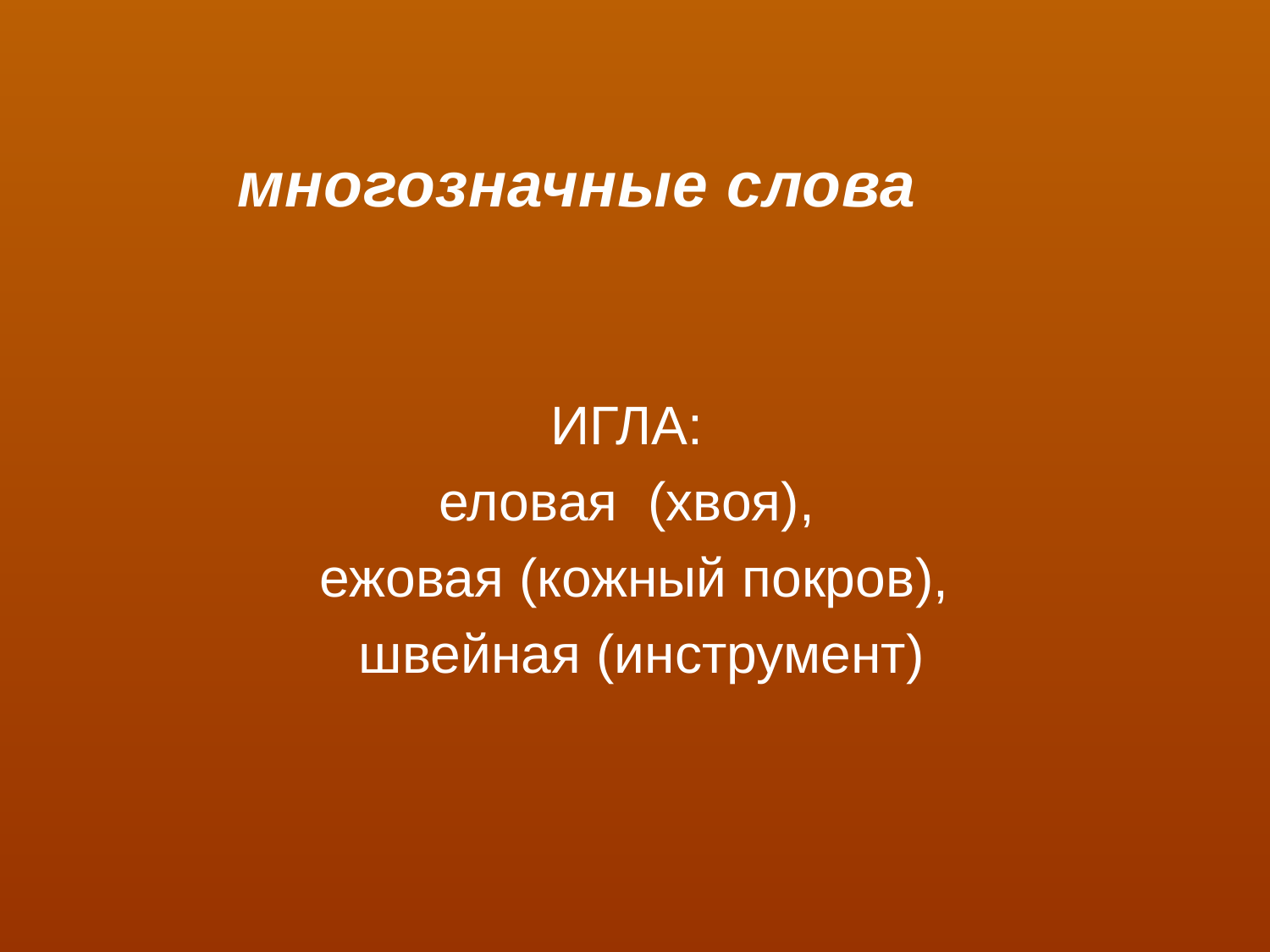

# многозначные слова

ИГЛА:
еловая  (хвоя),
ежовая (кожный покров),
швейная (инструмент)